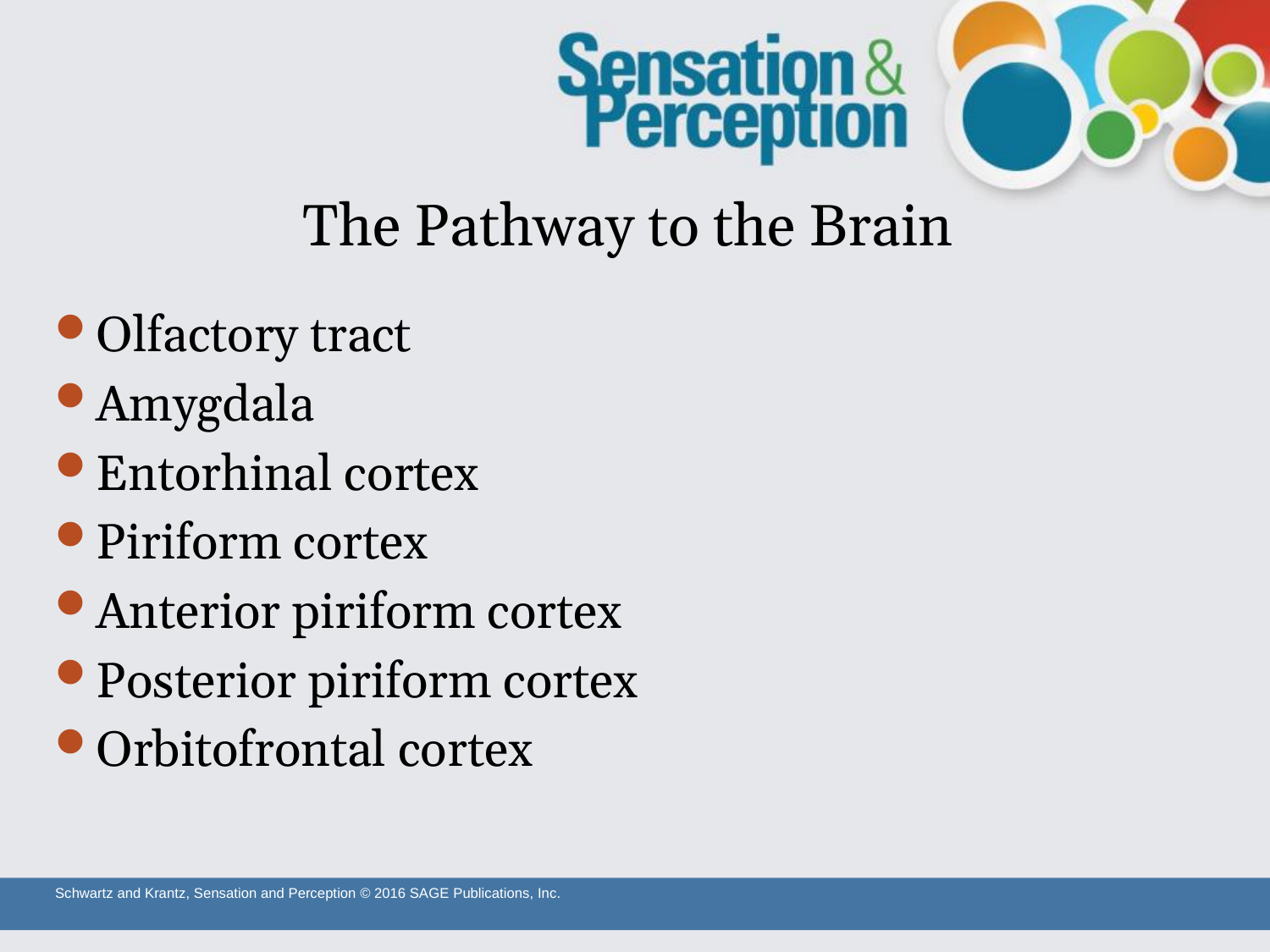

# The Pathway to the Brain
Olfactory tract
Amygdala
Entorhinal cortex
Piriform cortex
Anterior piriform cortex
Posterior piriform cortex
Orbitofrontal cortex
Schwartz and Krantz, Sensation and Perception © 2016 SAGE Publications, Inc.